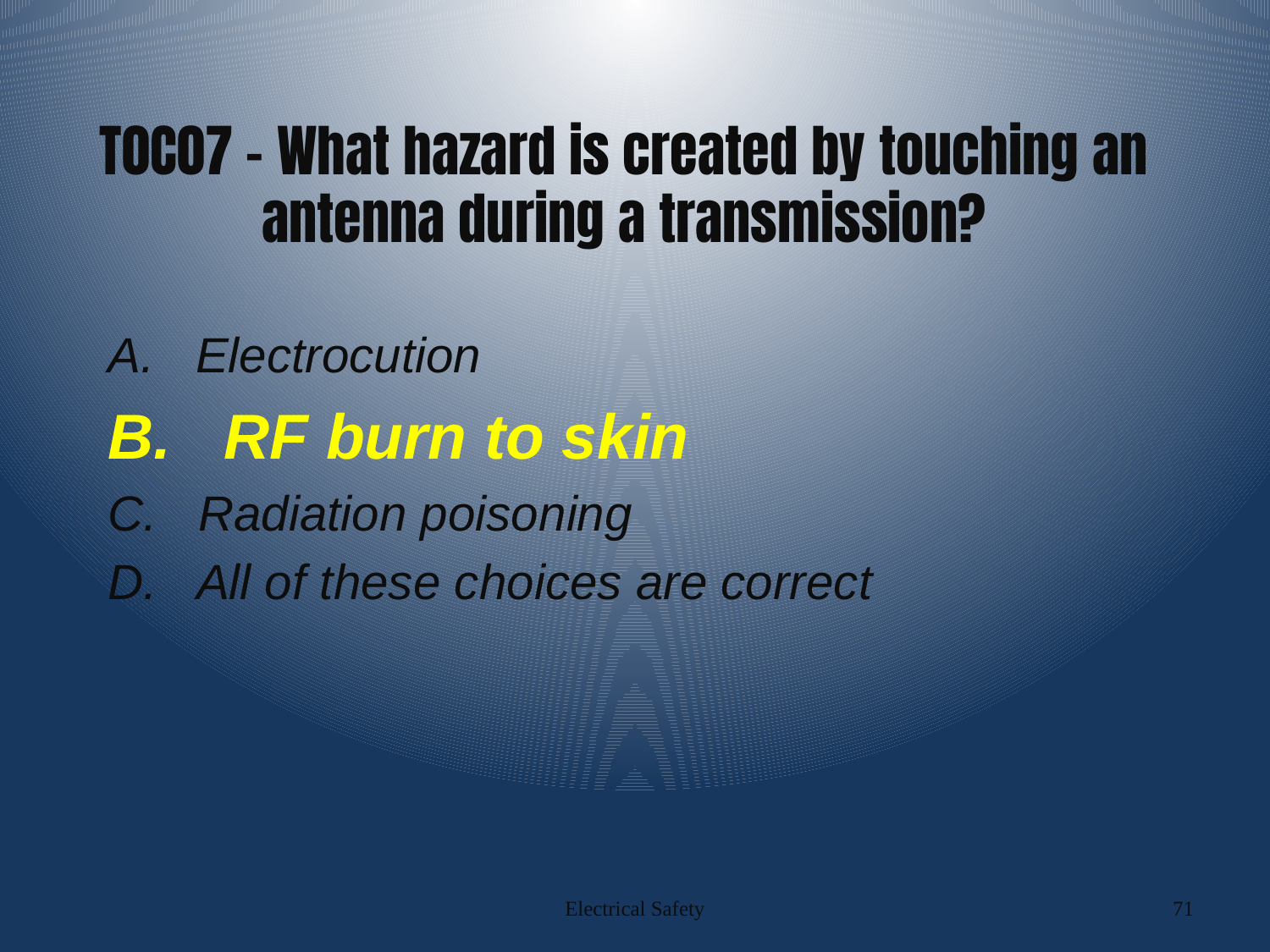

# T0C07 – What hazard is created by touching an antenna during a transmission?
A.   Electrocution
B.   RF burn to skin
C.   Radiation poisoning
D.   All of these choices are correct
Electrical Safety
71